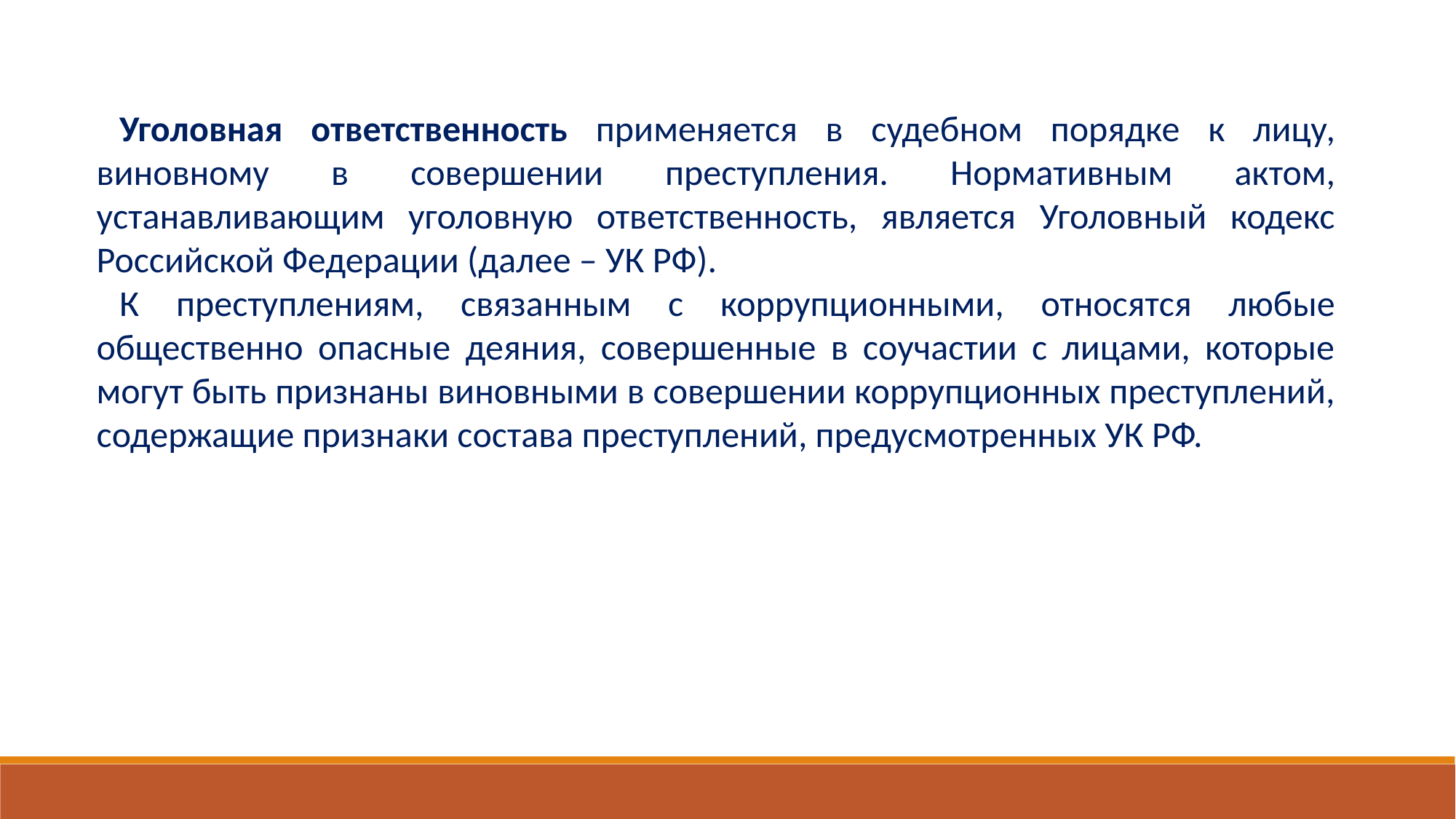

Уголовная ответственность применяется в судебном порядке к лицу, виновному в совершении преступления. Нормативным актом, устанавливающим уголовную ответственность, является Уголовный кодекс Российской Федерации (далее – УК РФ).
К преступлениям, связанным с коррупционными, относятся любые общественно опасные деяния, совершенные в соучастии с лицами, которые могут быть признаны виновными в совершении коррупционных преступлений, содержащие признаки состава преступлений, предусмотренных УК РФ.